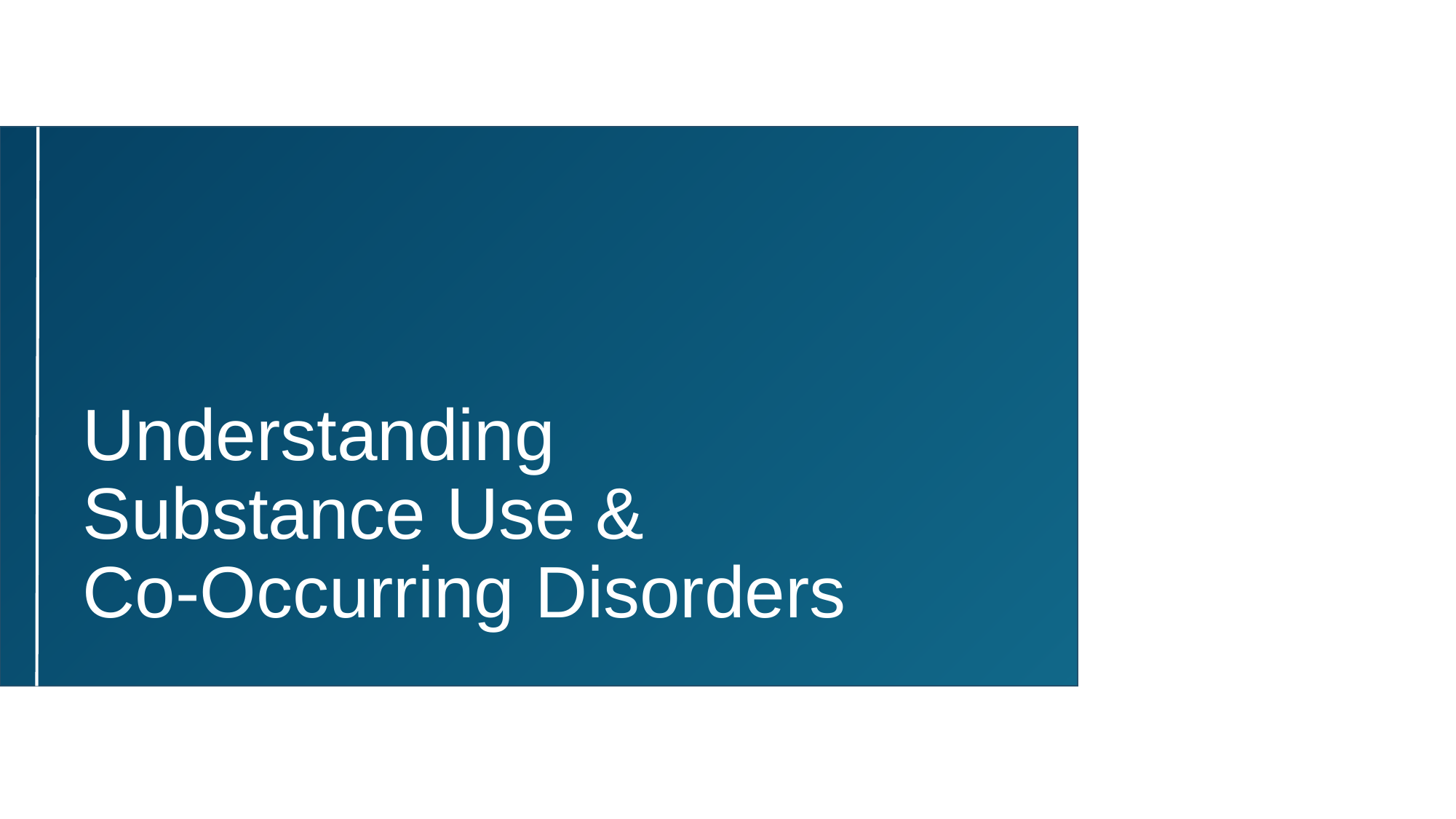

# Understanding Substance Use & Co-Occurring Disorders